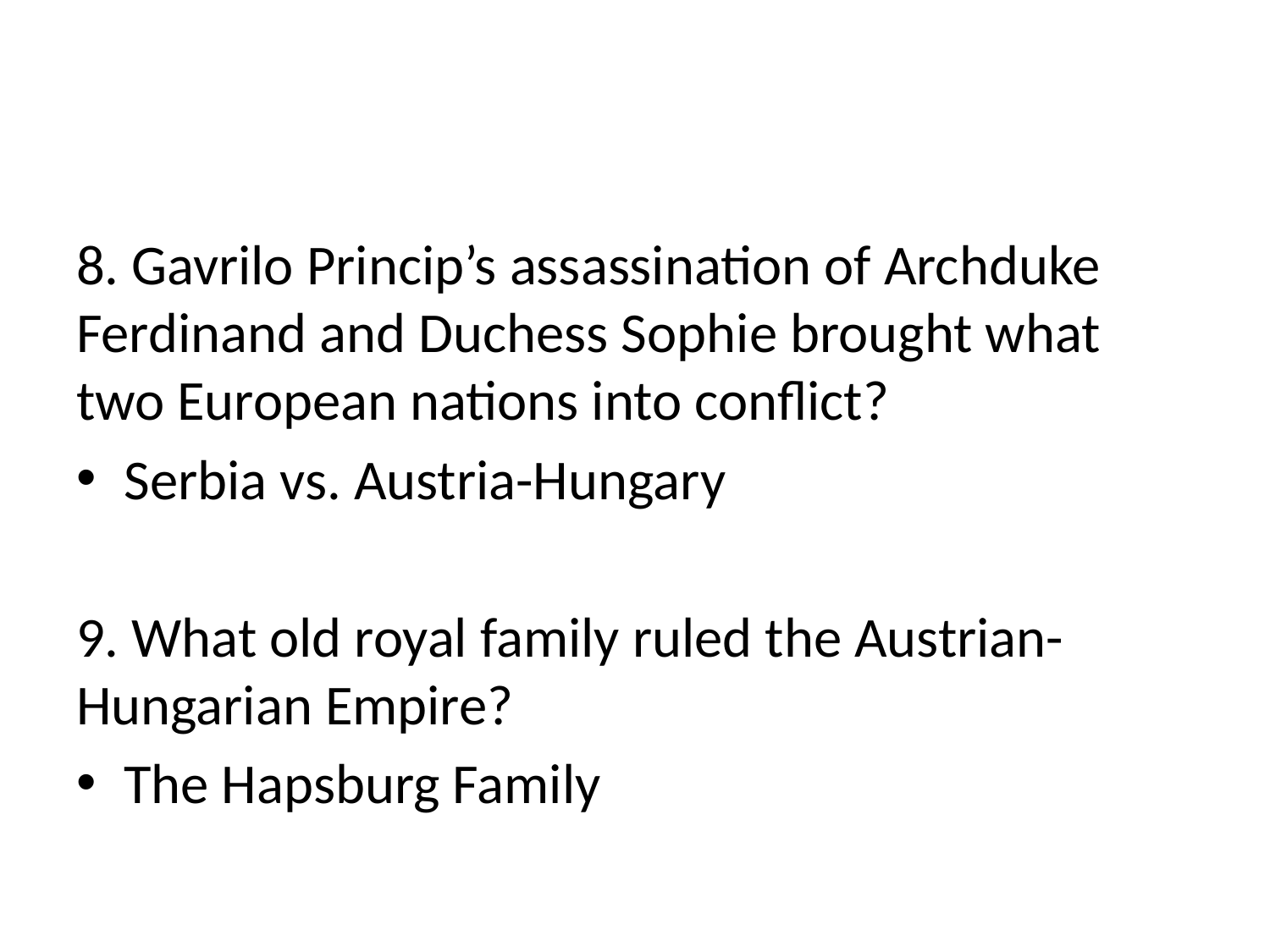

#
8. Gavrilo Princip’s assassination of Archduke Ferdinand and Duchess Sophie brought what two European nations into conflict?
Serbia vs. Austria-Hungary

9. What old royal family ruled the Austrian-Hungarian Empire?
The Hapsburg Family